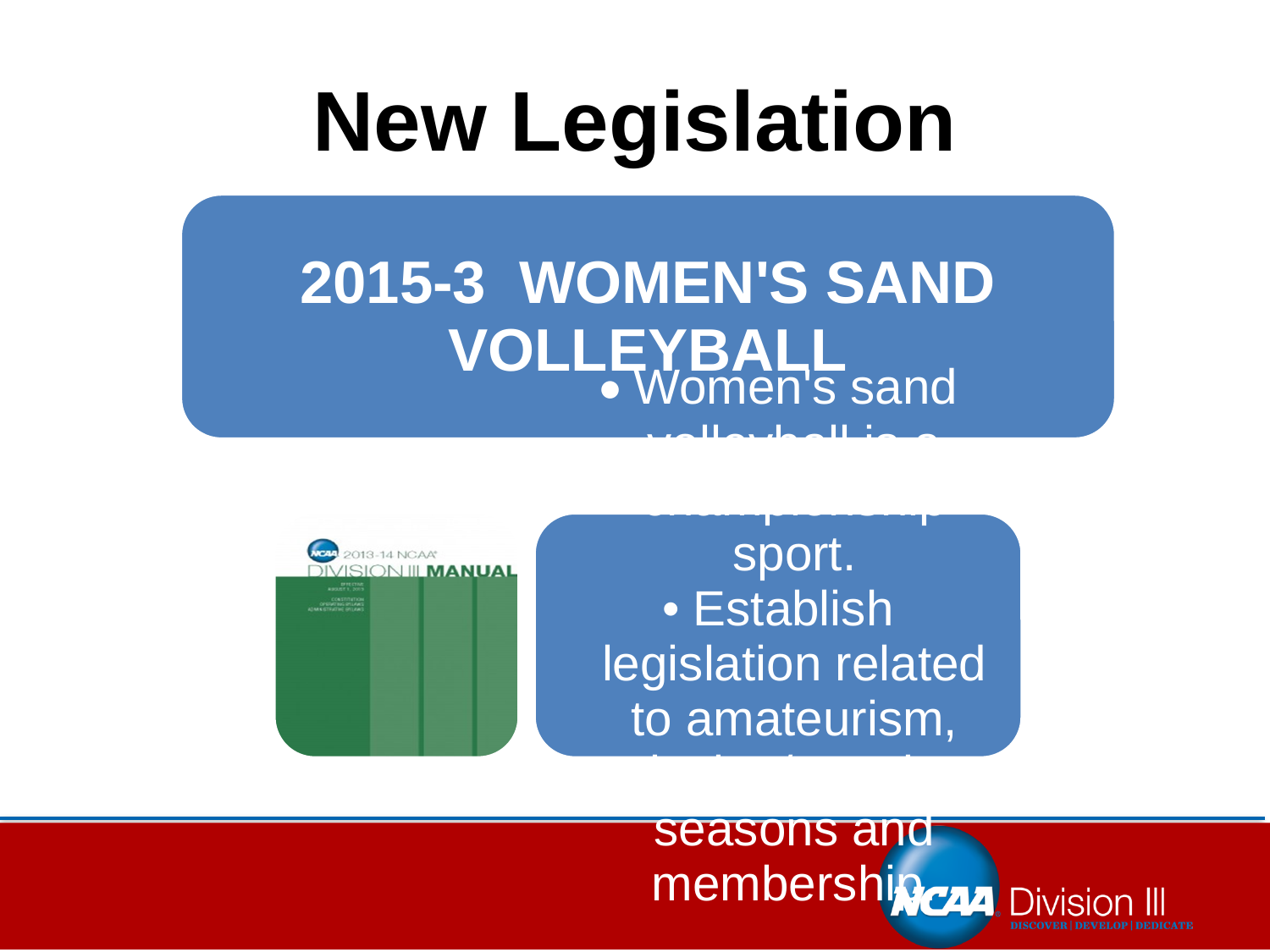

# New Legislation
2015-3  WOMEN'S SAND VOLLEYBALL
• Women's sand volleyball is a championship sport.
• Establish legislation related to amateurism, playing/practice seasons and membership.